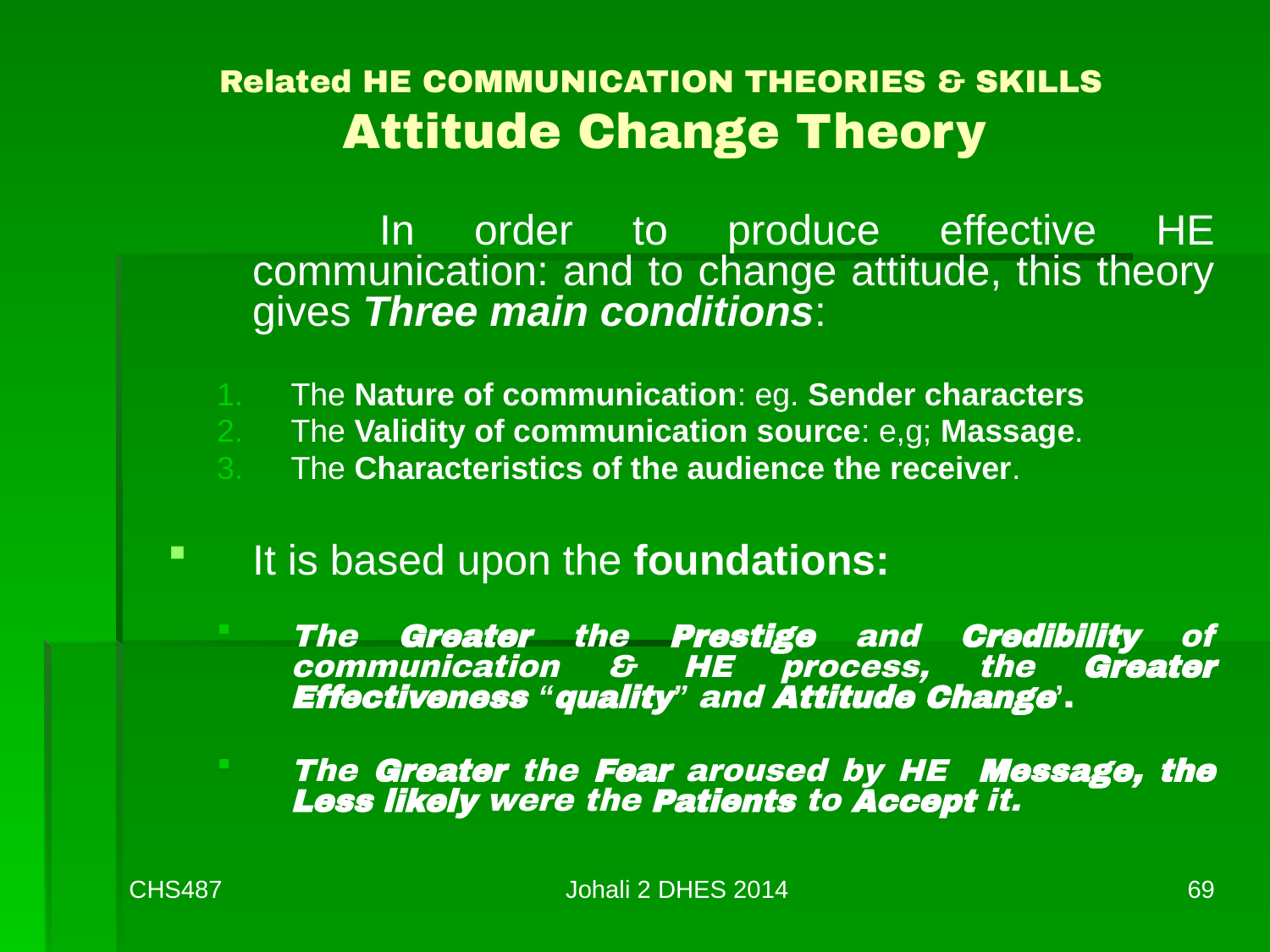

# Related HE COMMUNICATION THEORIES & SKILLS Attitude Change Theory
		In order to produce effective HE communication: and to change attitude, this theory gives Three main conditions:

The Nature of communication: eg. Sender characters
The Validity of communication source: e,g; Massage.
The Characteristics of the audience the receiver.

It is based upon the foundations:

The Greater the Prestige and Credibility of communication & HE process, the Greater Effectiveness “quality” and Attitude Change’.

The Greater the Fear aroused by HE  Message, the Less likely were the Patients to Accept it.
CHS487
Johali 2 DHES 2014
69